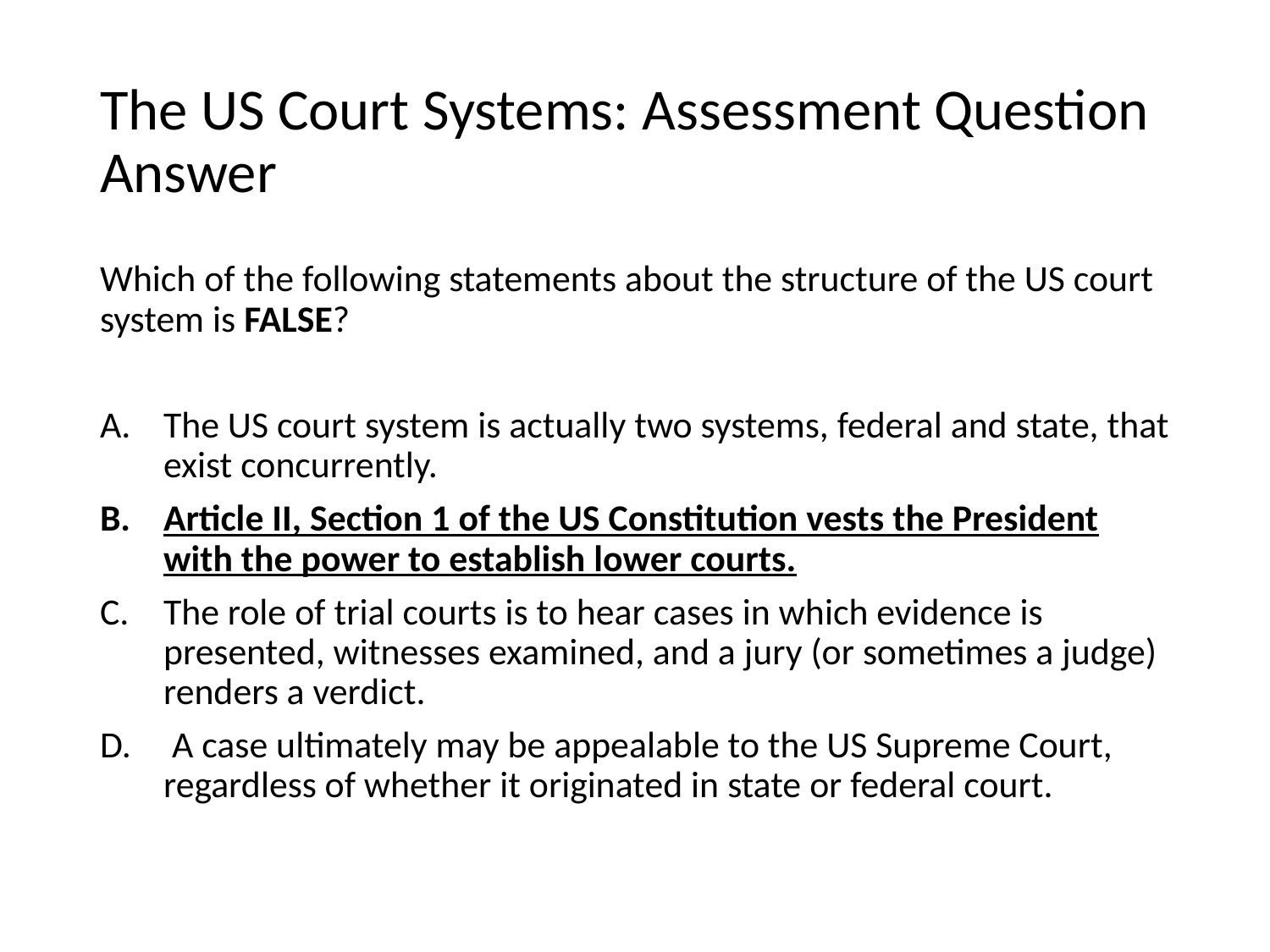

# The US Court Systems: Assessment Question Answer
Which of the following statements about the structure of the US court system is FALSE?

The US court system is actually two systems, federal and state, that exist concurrently.
Article II, Section 1 of the US Constitution vests the President with the power to establish lower courts.
The role of trial courts is to hear cases in which evidence is presented, witnesses examined, and a jury (or sometimes a judge) renders a verdict.
 A case ultimately may be appealable to the US Supreme Court, regardless of whether it originated in state or federal court.